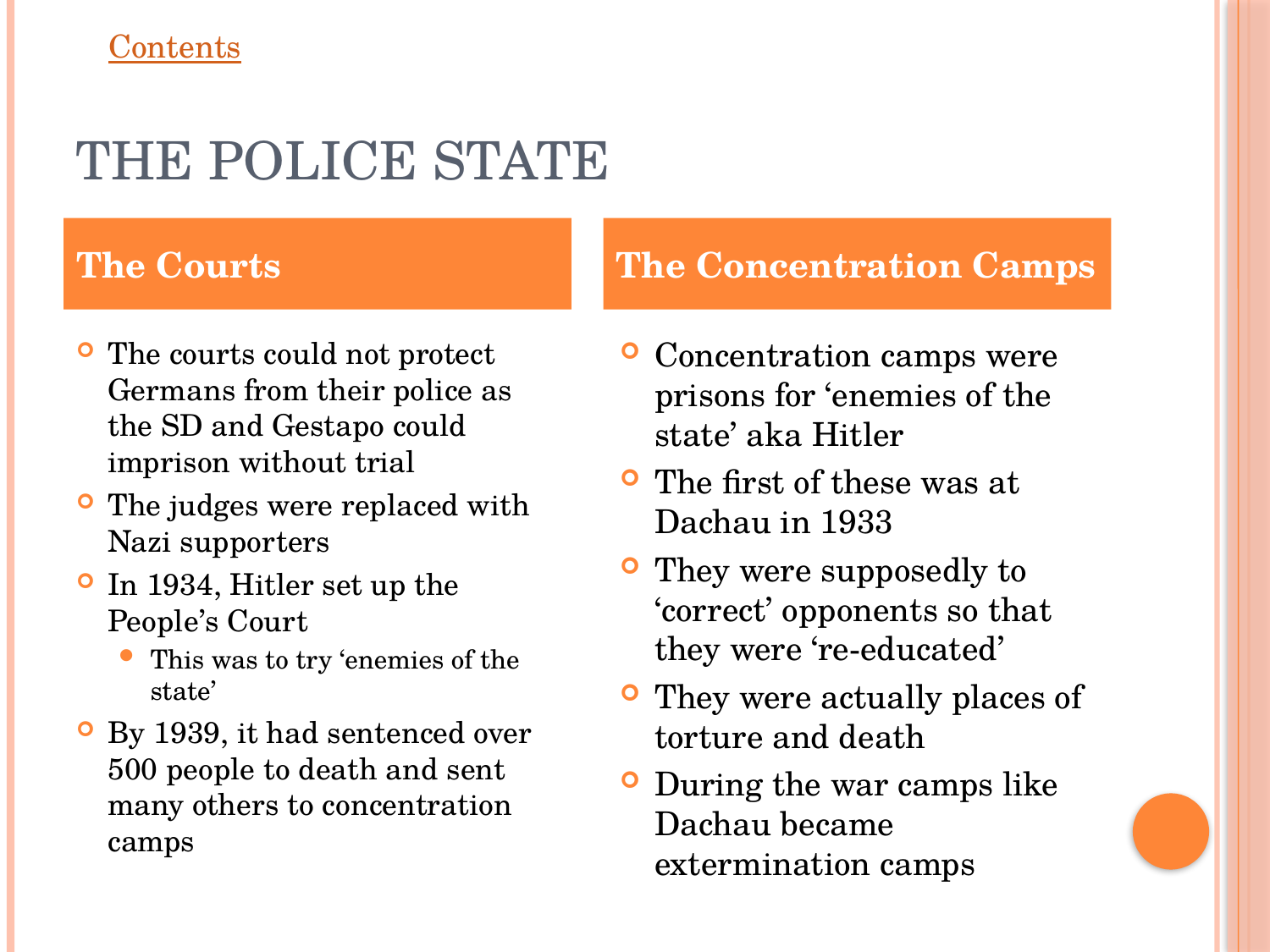

# The Police State
The Courts
The Concentration Camps
The courts could not protect Germans from their police as the SD and Gestapo could imprison without trial
The judges were replaced with Nazi supporters
In 1934, Hitler set up the People’s Court
This was to try ‘enemies of the state’
By 1939, it had sentenced over 500 people to death and sent many others to concentration camps
Concentration camps were prisons for ‘enemies of the state’ aka Hitler
The first of these was at Dachau in 1933
They were supposedly to ‘correct’ opponents so that they were ‘re-educated’
They were actually places of torture and death
During the war camps like Dachau became extermination camps